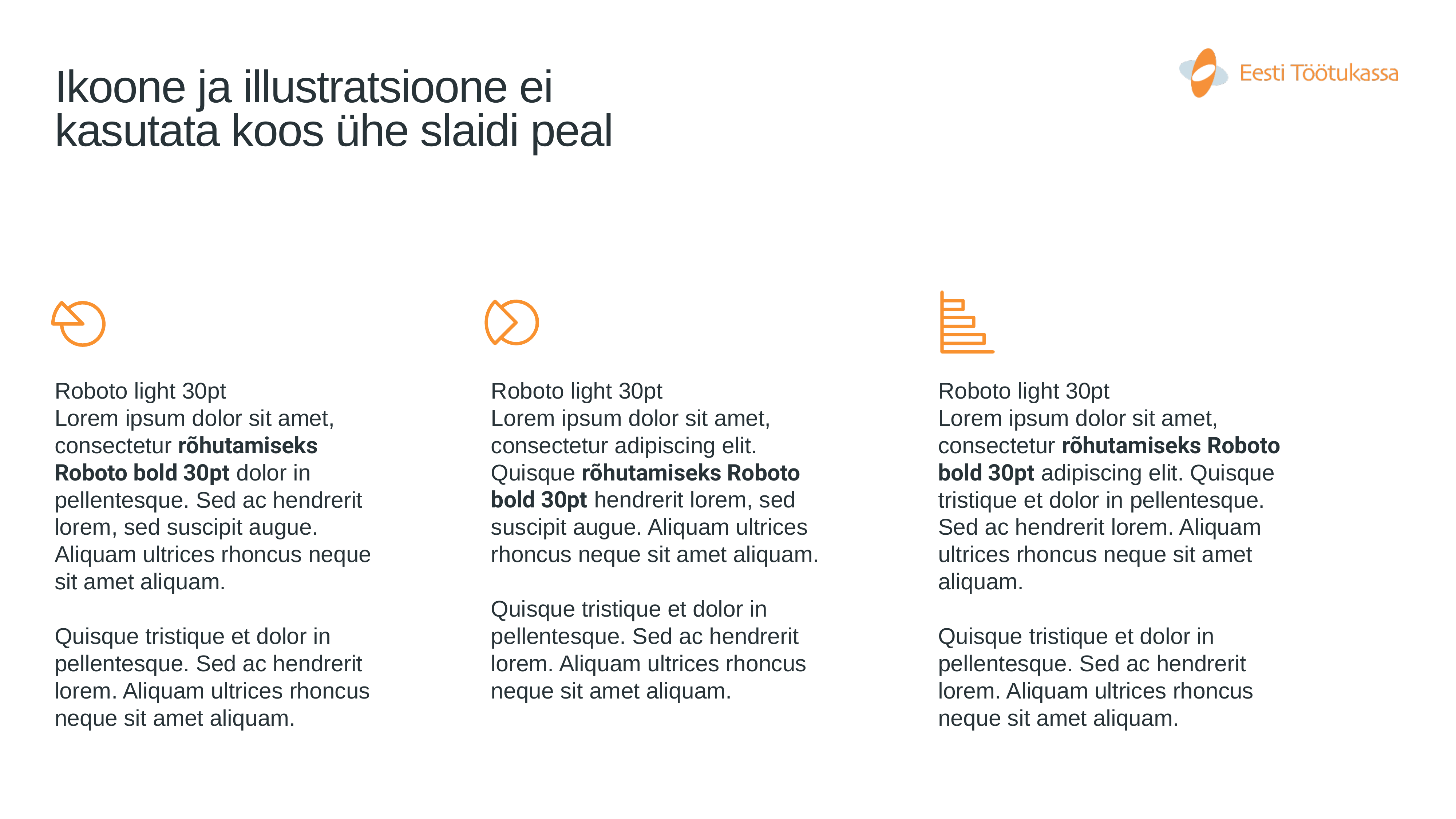

# Ikoone ja illustratsioone ei kasutata koos ühe slaidi peal

Roboto light 30pt
Lorem ipsum dolor sit amet, consectetur rõhutamiseks Roboto bold 30pt dolor in pellentesque. Sed ac hendrerit lorem, sed suscipit augue. Aliquam ultrices rhoncus neque sit amet aliquam.

Quisque tristique et dolor in pellentesque. Sed ac hendrerit lorem. Aliquam ultrices rhoncus neque sit amet aliquam.
Roboto light 30pt
Lorem ipsum dolor sit amet, consectetur adipiscing elit. Quisque rõhutamiseks Roboto bold 30pt hendrerit lorem, sed suscipit augue. Aliquam ultrices rhoncus neque sit amet aliquam.

Quisque tristique et dolor in pellentesque. Sed ac hendrerit lorem. Aliquam ultrices rhoncus neque sit amet aliquam.
Roboto light 30pt
Lorem ipsum dolor sit amet, consectetur rõhutamiseks Roboto bold 30pt adipiscing elit. Quisque tristique et dolor in pellentesque. Sed ac hendrerit lorem. Aliquam ultrices rhoncus neque sit amet aliquam.

Quisque tristique et dolor in pellentesque. Sed ac hendrerit lorem. Aliquam ultrices rhoncus neque sit amet aliquam.